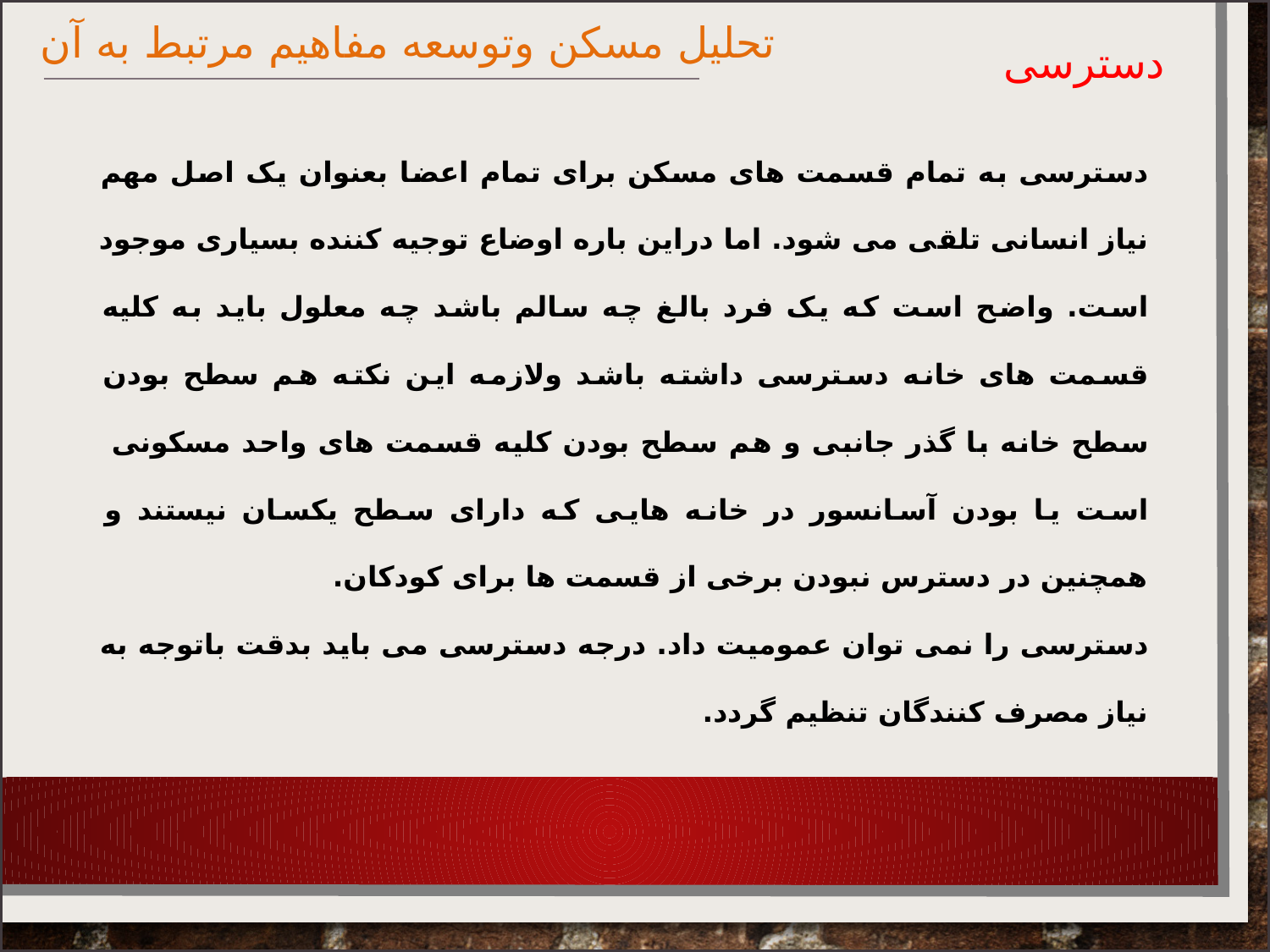

تحلیل مسکن وتوسعه مفاهیم مرتبط به آن
دسترسی

دسترسی به تمام قسمت های مسکن برای تمام اعضا بعنوان یک اصل مهم نیاز انسانی تلقی می شود. اما دراین باره اوضاع توجیه کننده بسیاری موجود است. واضح است که یک فرد بالغ چه سالم باشد چه معلول باید به کلیه قسمت های خانه دسترسی داشته باشد ولازمه این نکته هم سطح بودن سطح خانه با گذر جانبی و هم سطح بودن کلیه قسمت های واحد مسکونی  است یا بودن آسانسور در خانه هایی که دارای سطح یکسان نیستند و همچنین در دسترس نبودن برخی از قسمت ها برای کودکان.
دسترسی را نمی توان عمومیت داد. درجه دسترسی می باید بدقت باتوجه به نیاز مصرف کنندگان تنظیم گردد.